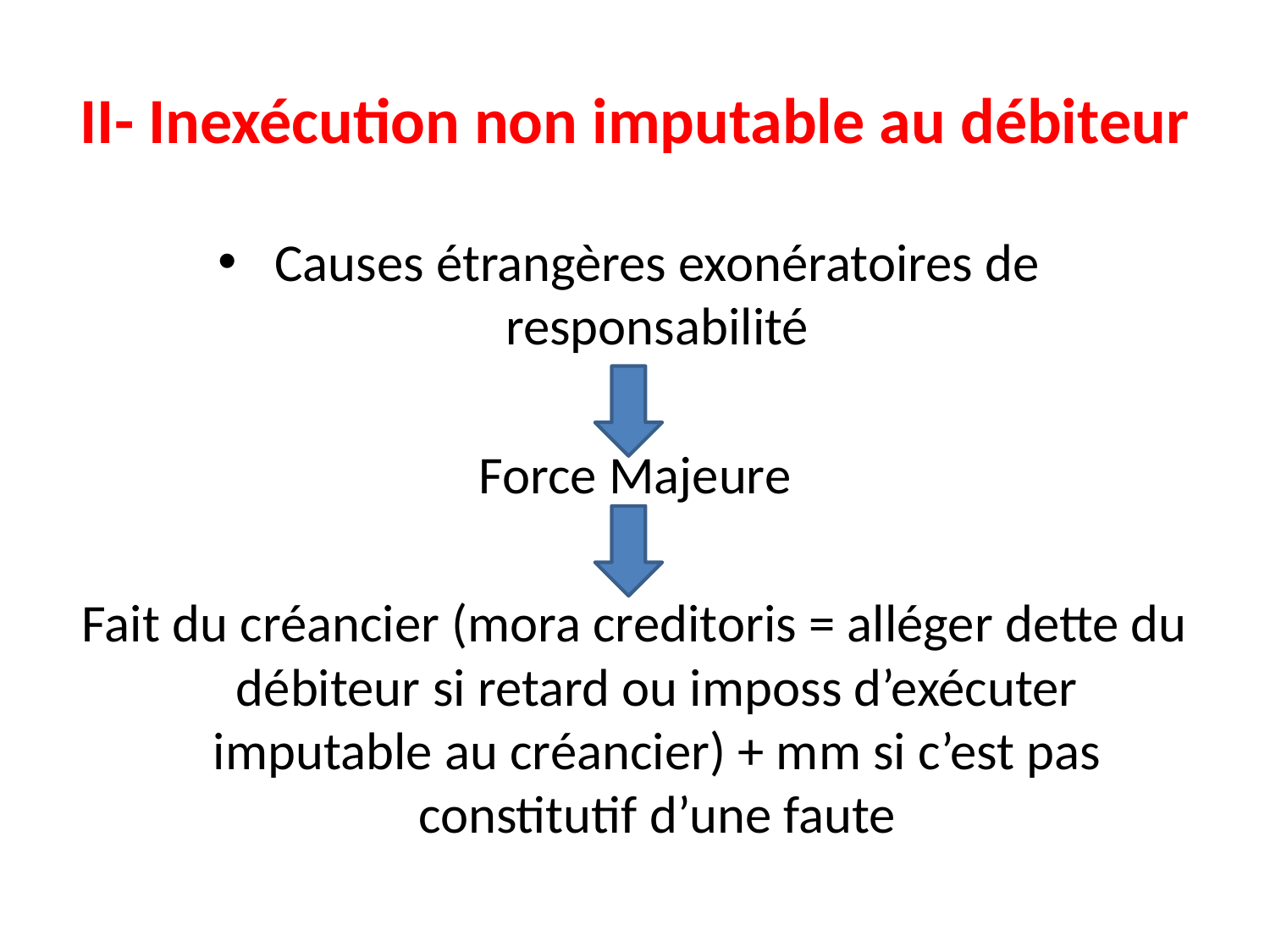

# II- Inexécution non imputable au débiteur
Causes étrangères exonératoires de responsabilité

Force Majeure

Fait du créancier (mora creditoris = alléger dette du débiteur si retard ou imposs d’exécuter imputable au créancier) + mm si c’est pas constitutif d’une faute